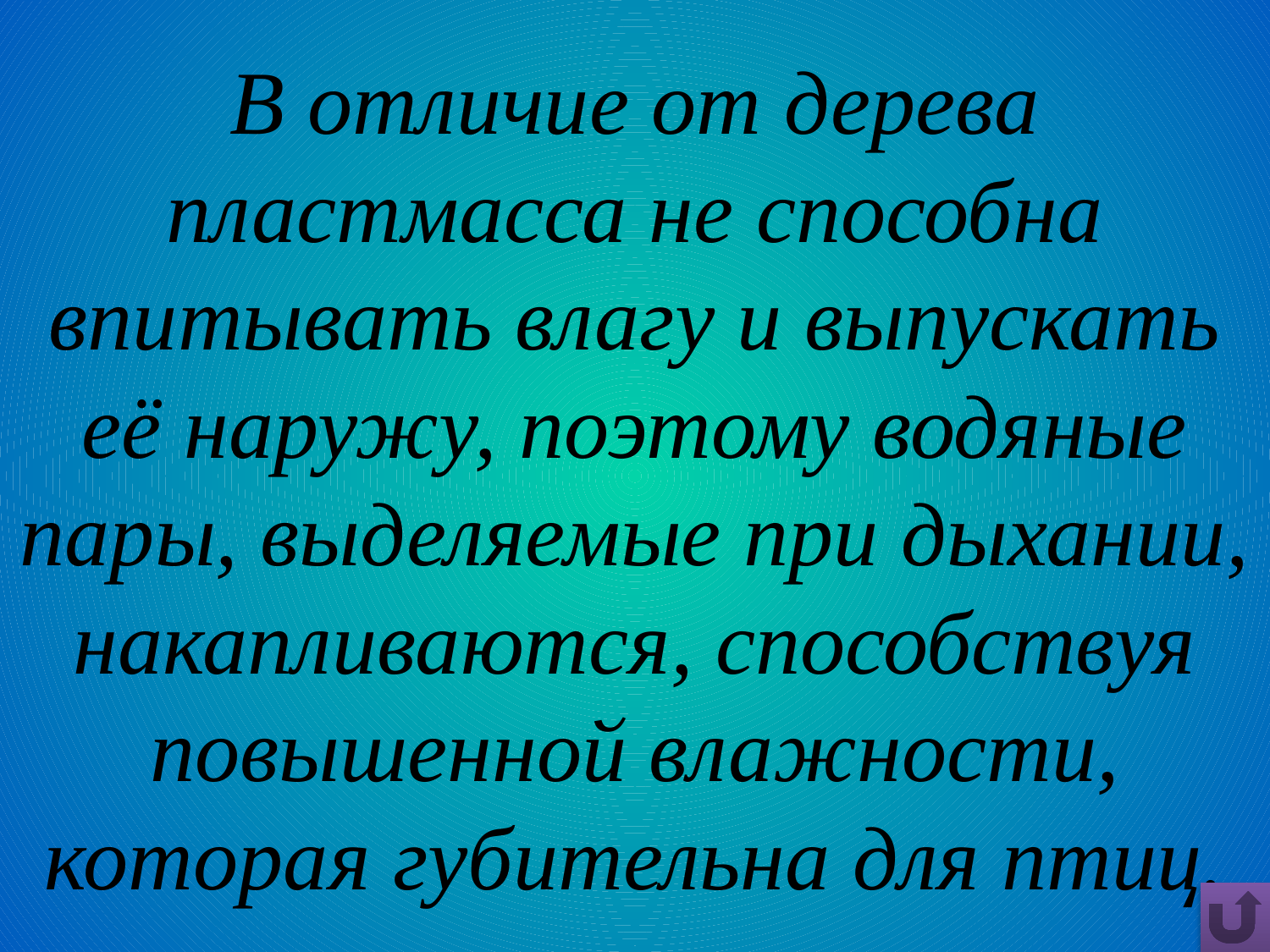

# В отличие от дерева пластмасса не способна впитывать влагу и выпускать её наружу, поэтому водяные пары, выделяемые при дыхании, накапливаются, способствуя повышенной влажности, которая губительна для птиц.